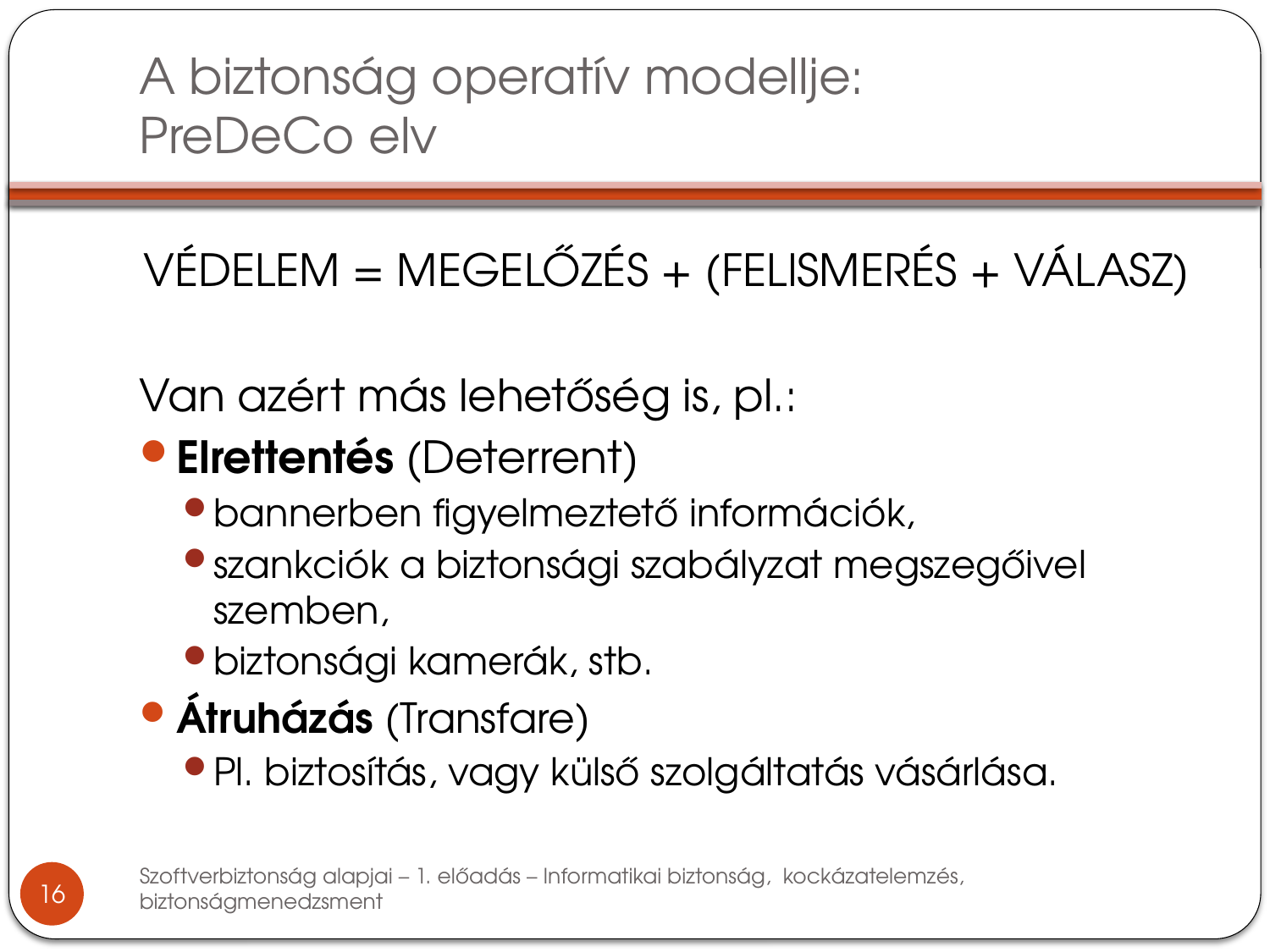

# A biztonság operatív modellje: PreDeCo elv
VÉDELEM = MEGELŐZÉS + (FELISMERÉS + VÁLASZ)

Van azért más lehetőség is, pl.:
Elrettentés (Deterrent)
bannerben figyelmeztető információk,
szankciók a biztonsági szabályzat megszegőivel szemben,
biztonsági kamerák, stb.
Átruházás (Transfare)
Pl. biztosítás, vagy külső szolgáltatás vásárlása.
Szoftverbiztonság alapjai – 1. előadás – Informatikai biztonság,  kockázatelemzés, biztonságmenedzsment
16